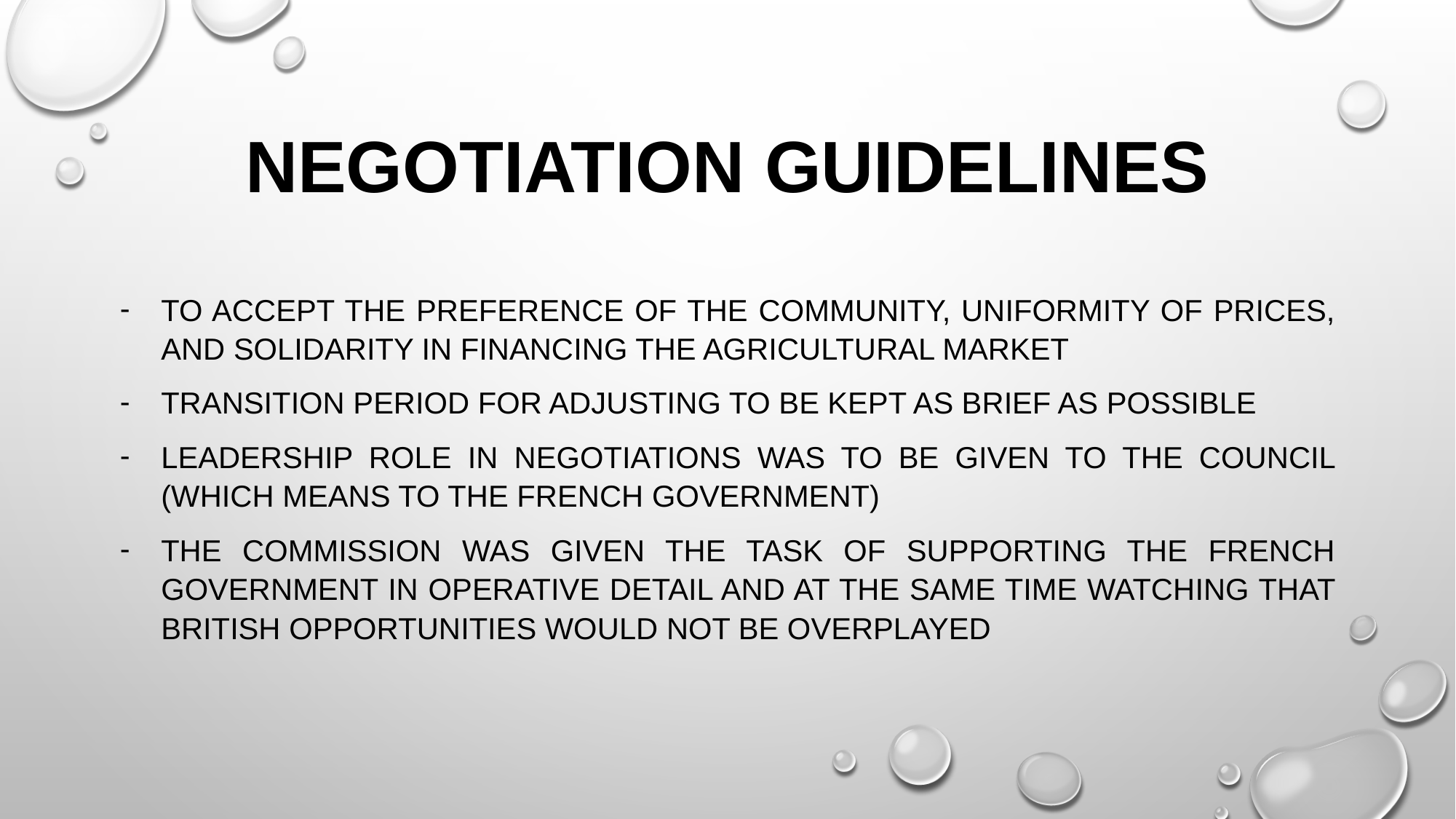

# NEGOTIATION GUIDELINES
to accept the preference of the Community, uniformity of prices, and solidarity in financing the agricultural market
transition period FOR ADJUSTING to be kept as brief as possible
leadership role in negotiations was to be given to the Council (WHICH MEANS TO THE FRENCH GOVERNMENT)
The Commission was given the task of supporting the French government in operative detail and at the same time watching that British opportunities would not be overplayed